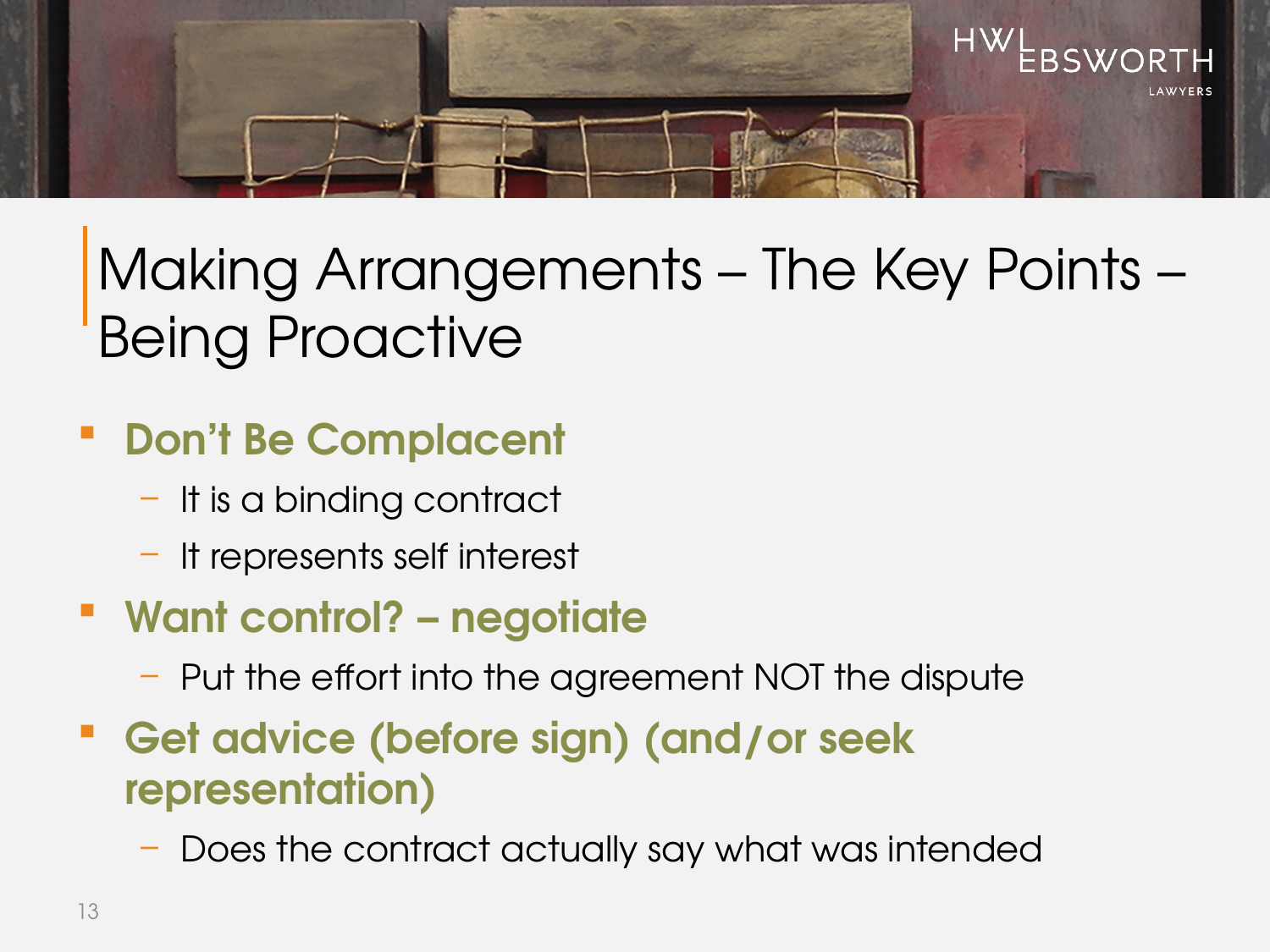

# Making Arrangements – The Key Points – Being Proactive
Don’t Be Complacent
It is a binding contract
It represents self interest
Want control? – negotiate
Put the effort into the agreement NOT the dispute
Get advice (before sign) (and/or seek representation)
Does the contract actually say what was intended
13